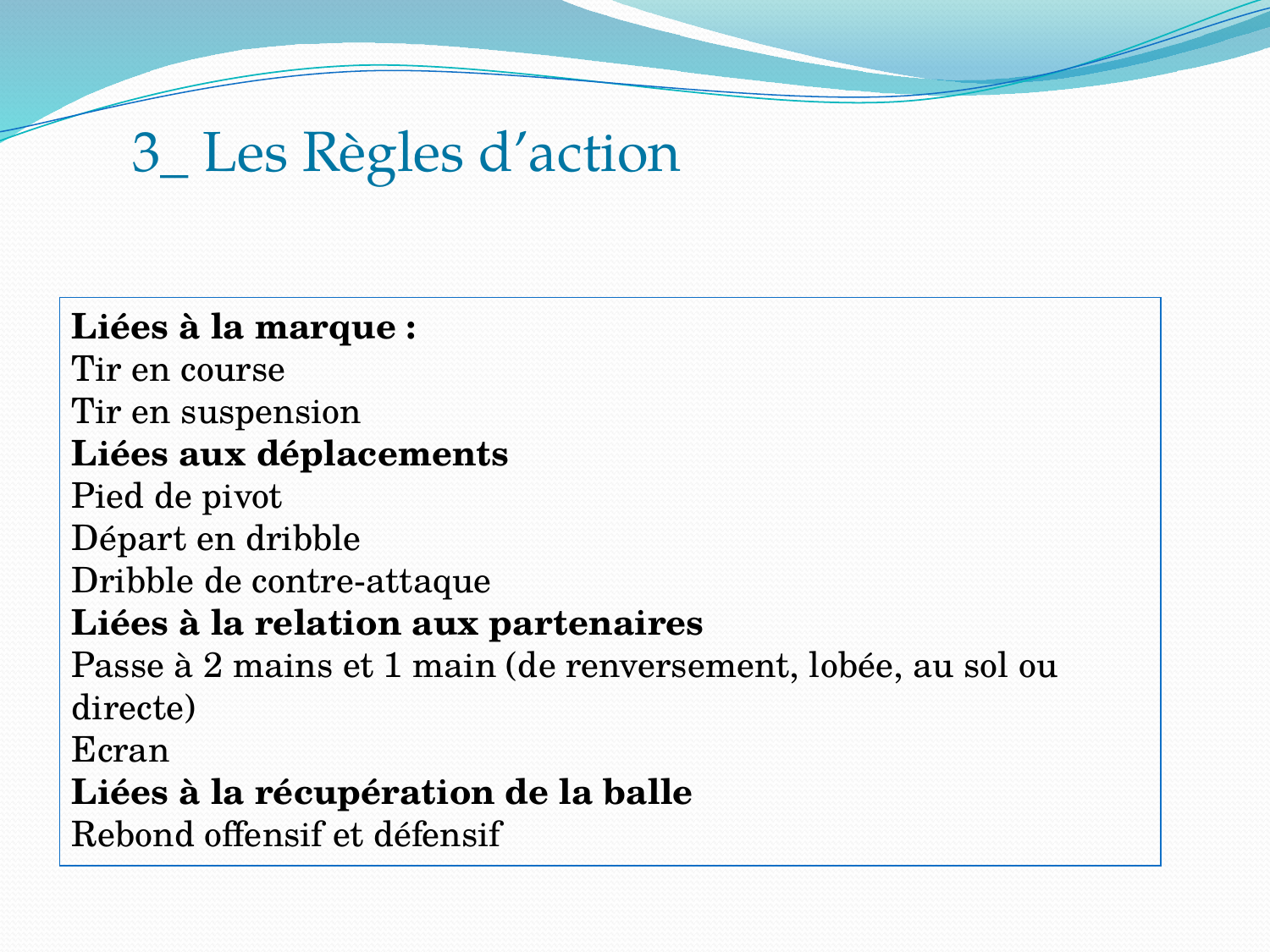

3_ Les Règles d’action
#
Liées à la marque :
Tir en course
Tir en suspension
Liées aux déplacements
Pied de pivot
Départ en dribble
Dribble de contre-attaque
Liées à la relation aux partenaires
Passe à 2 mains et 1 main (de renversement, lobée, au sol ou directe)
Ecran
Liées à la récupération de la balle
Rebond offensif et défensif